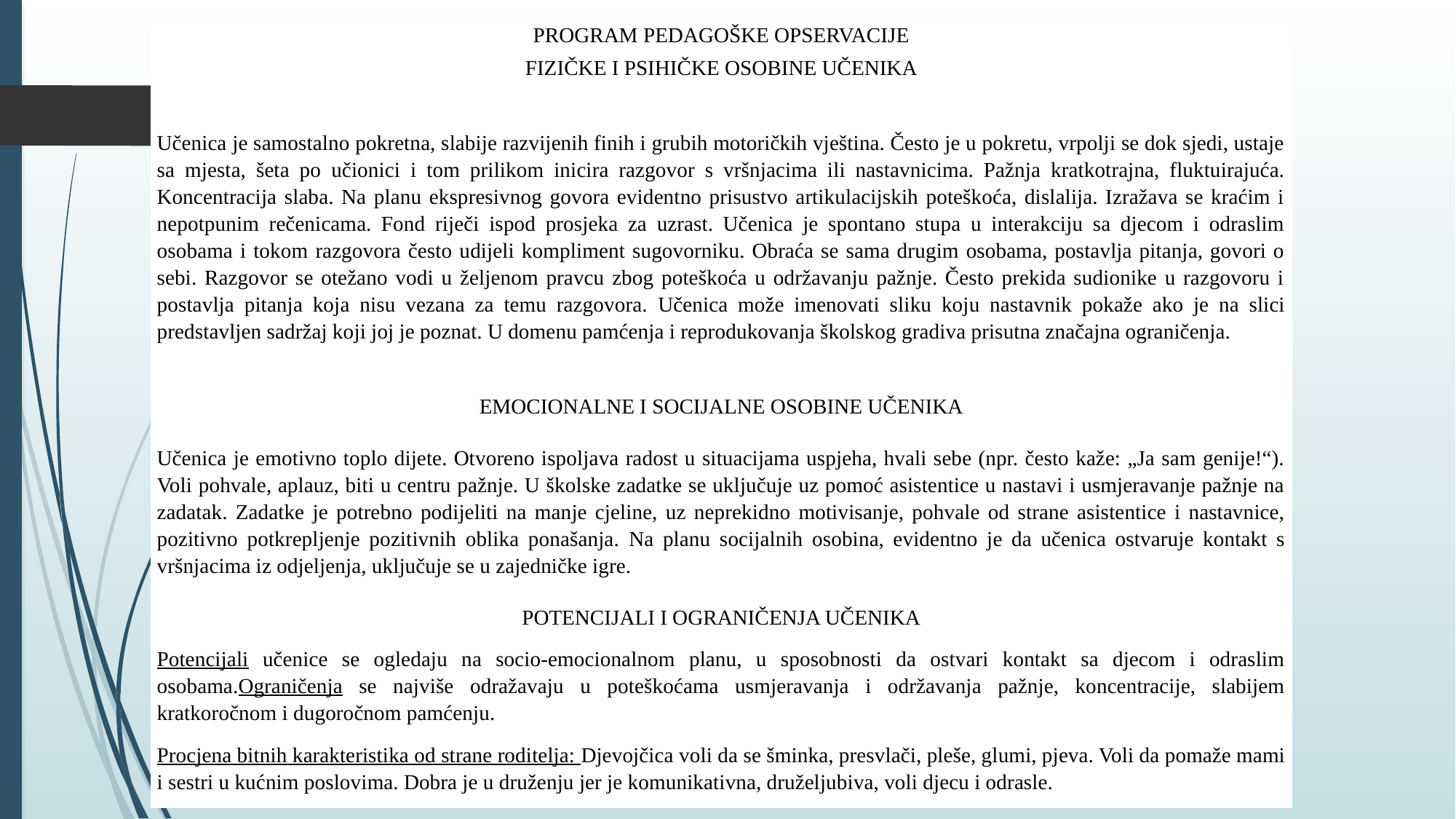

| PROGRAM PEDAGOŠKE OPSERVACIJE |
| --- |
| FIZIČKE I PSIHIČKE OSOBINE UČENIKA |
| Učenica je samostalno pokretna, slabije razvijenih finih i grubih motoričkih vještina. Često je u pokretu, vrpolji se dok sjedi, ustaje sa mjesta, šeta po učionici i tom prilikom inicira razgovor s vršnjacima ili nastavnicima. Pažnja kratkotrajna, fluktuirajuća. Koncentracija slaba. Na planu ekspresivnog govora evidentno prisustvo artikulacijskih poteškoća, dislalija. Izražava se kraćim i nepotpunim rečenicama. Fond riječi ispod prosjeka za uzrast. Učenica je spontano stupa u interakciju sa djecom i odraslim osobama i tokom razgovora često udijeli kompliment sugovorniku. Obraća se sama drugim osobama, postavlja pitanja, govori o sebi. Razgovor se otežano vodi u željenom pravcu zbog poteškoća u održavanju pažnje. Često prekida sudionike u razgovoru i postavlja pitanja koja nisu vezana za temu razgovora. Učenica može imenovati sliku koju nastavnik pokaže ako je na slici predstavljen sadržaj koji joj je poznat. U domenu pamćenja i reprodukovanja školskog gradiva prisutna značajna ograničenja. |
| EMOCIONALNE I SOCIJALNE OSOBINE UČENIKA |
| Učenica je emotivno toplo dijete. Otvoreno ispoljava radost u situacijama uspjeha, hvali sebe (npr. često kaže: „Ja sam genije!“). Voli pohvale, aplauz, biti u centru pažnje. U školske zadatke se uključuje uz pomoć asistentice u nastavi i usmjeravanje pažnje na zadatak. Zadatke je potrebno podijeliti na manje cjeline, uz neprekidno motivisanje, pohvale od strane asistentice i nastavnice, pozitivno potkrepljenje pozitivnih oblika ponašanja. Na planu socijalnih osobina, evidentno je da učenica ostvaruje kontakt s vršnjacima iz odjeljenja, uključuje se u zajedničke igre. |
| POTENCIJALI I OGRANIČENJA UČENIKA |
| Potencijali učenice se ogledaju na socio-emocionalnom planu, u sposobnosti da ostvari kontakt sa djecom i odraslim osobama.Ograničenja se najviše odražavaju u poteškoćama usmjeravanja i održavanja pažnje, koncentracije, slabijem kratkoročnom i dugoročnom pamćenju. Procjena bitnih karakteristika od strane roditelja: Djevojčica voli da se šminka, presvlači, pleše, glumi, pjeva. Voli da pomaže mami i sestri u kućnim poslovima. Dobra je u druženju jer je komunikativna, druželjubiva, voli djecu i odrasle. |